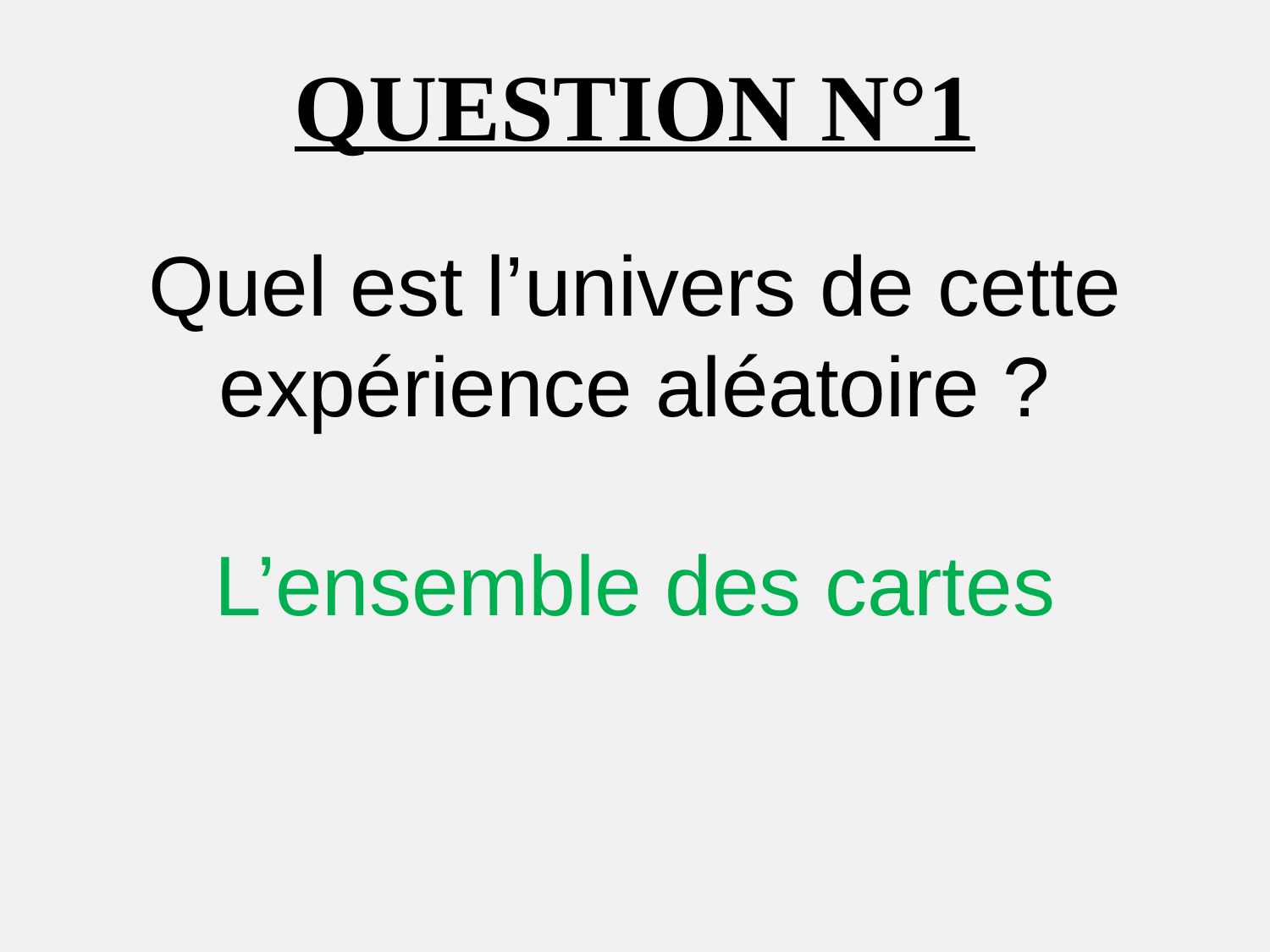

QUESTION N°1
Quel est l’univers de cette expérience aléatoire ?
L’ensemble des cartes